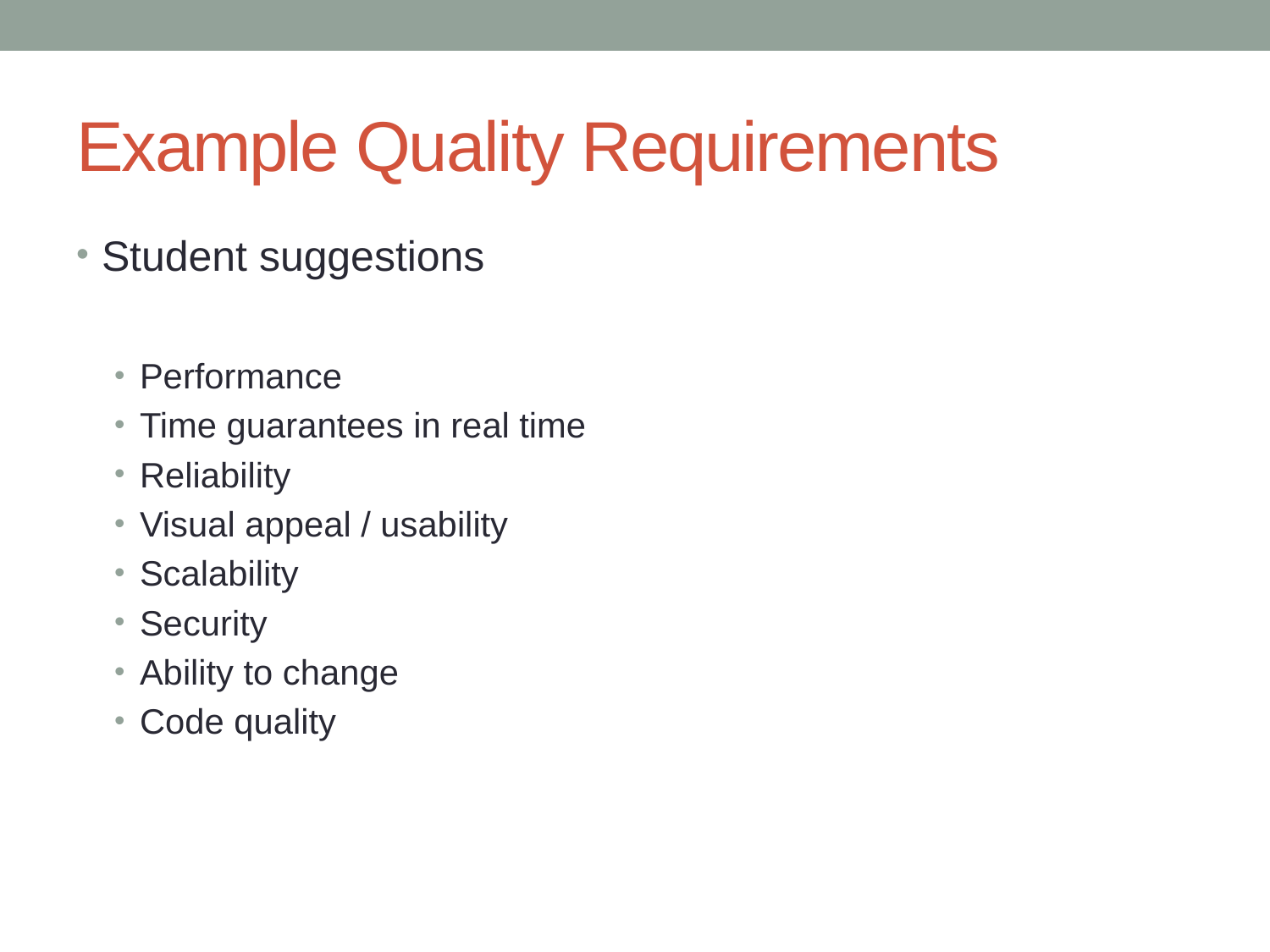

# Example Quality Requirements
Student suggestions

Performance
Time guarantees in real time
Reliability
Visual appeal / usability
Scalability
Security
Ability to change
Code quality